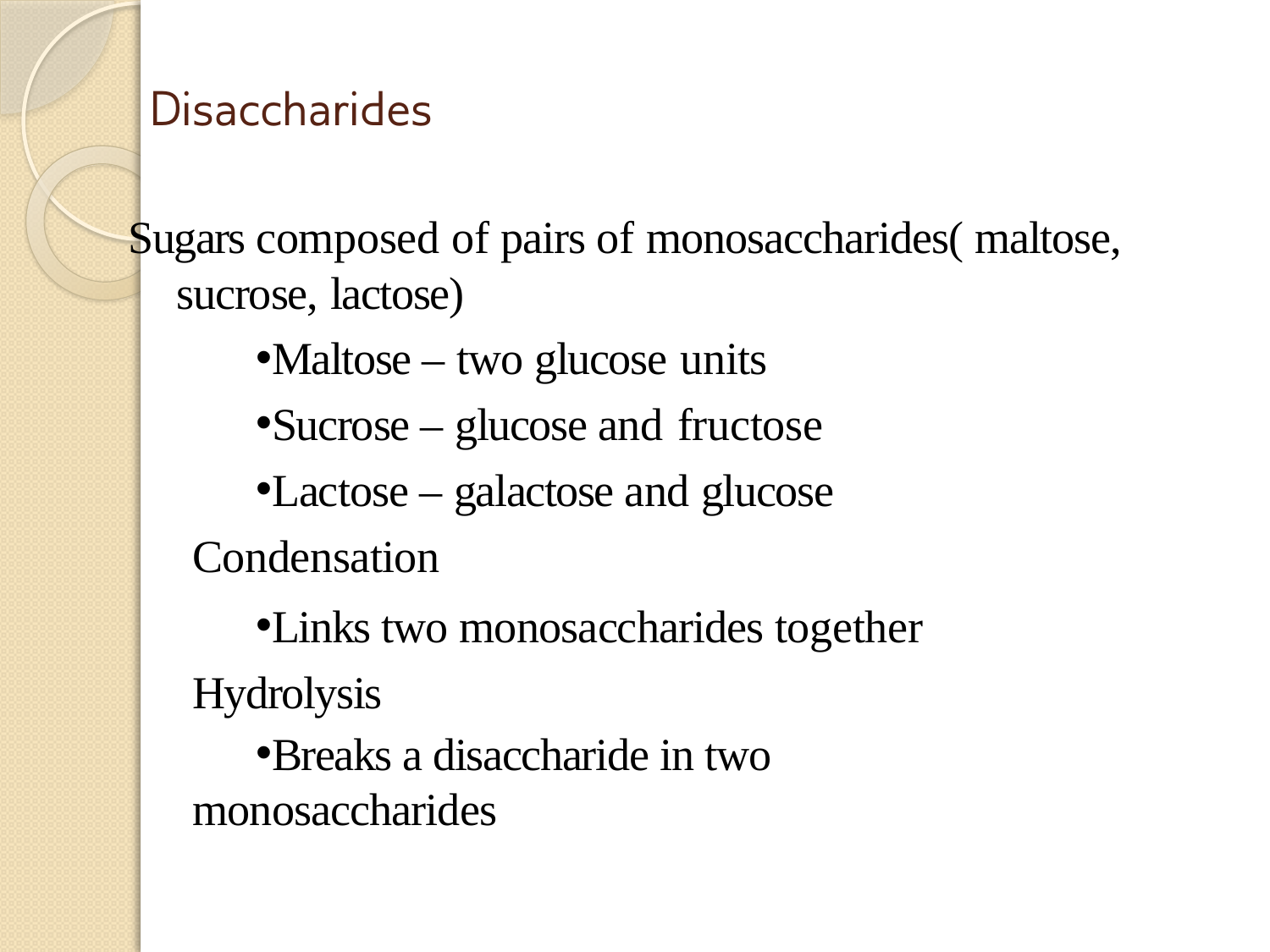

# Disaccharides
Sugars composed of pairs of monosaccharides( maltose,  sucrose, lactose)
Maltose – two glucose units
Sucrose – glucose and fructose
Lactose – galactose and glucose  Condensation
Links two monosaccharides together  Hydrolysis
Breaks a disaccharide in two monosaccharides